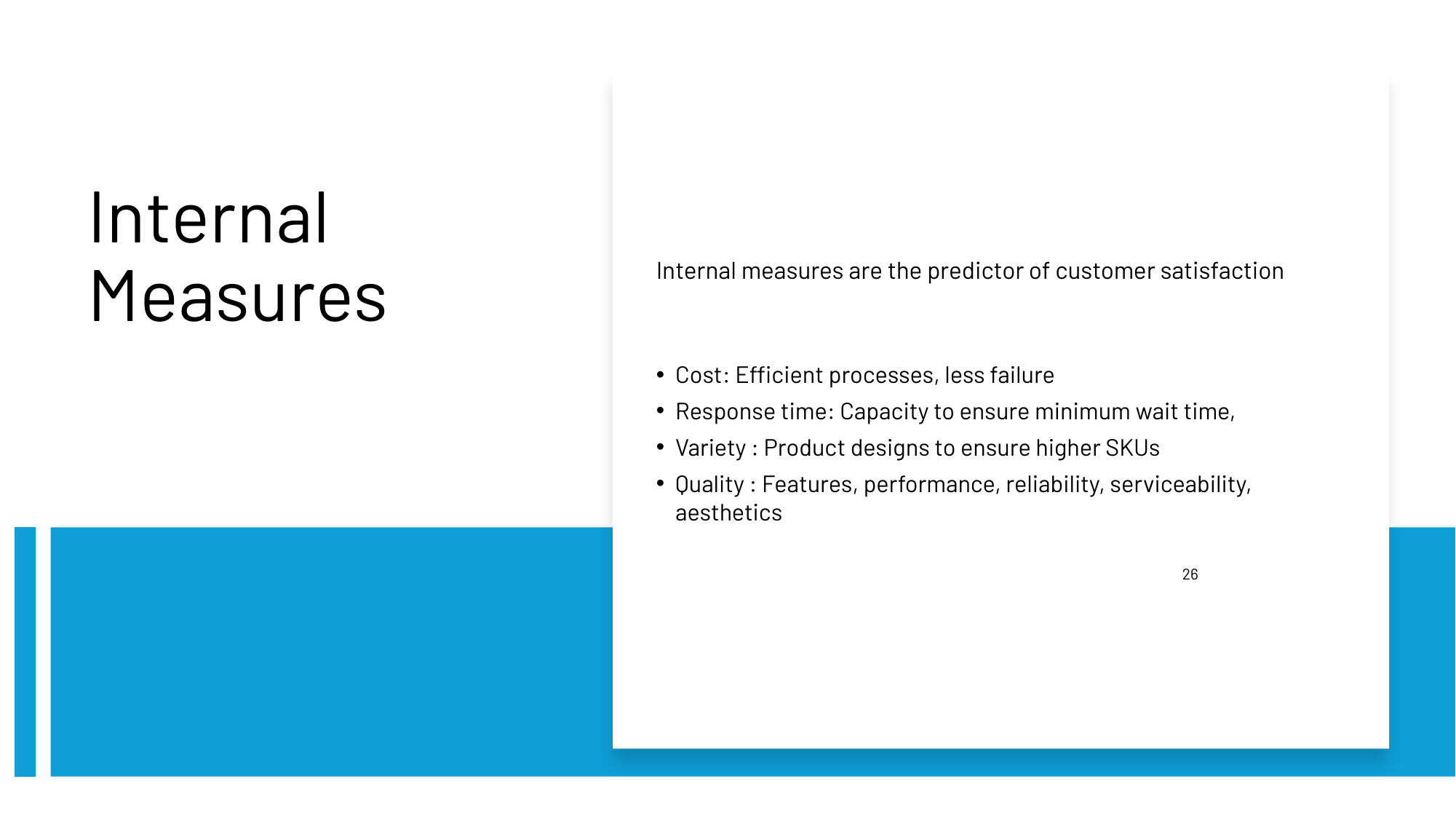

# Internal Measures
Internal measures are the predictor of customer satisfaction

Cost: Efficient processes, less failure
Response time: Capacity to ensure minimum wait time,
Variety : Product designs to ensure higher SKUs
Quality : Features, performance, reliability, serviceability, aesthetics

26